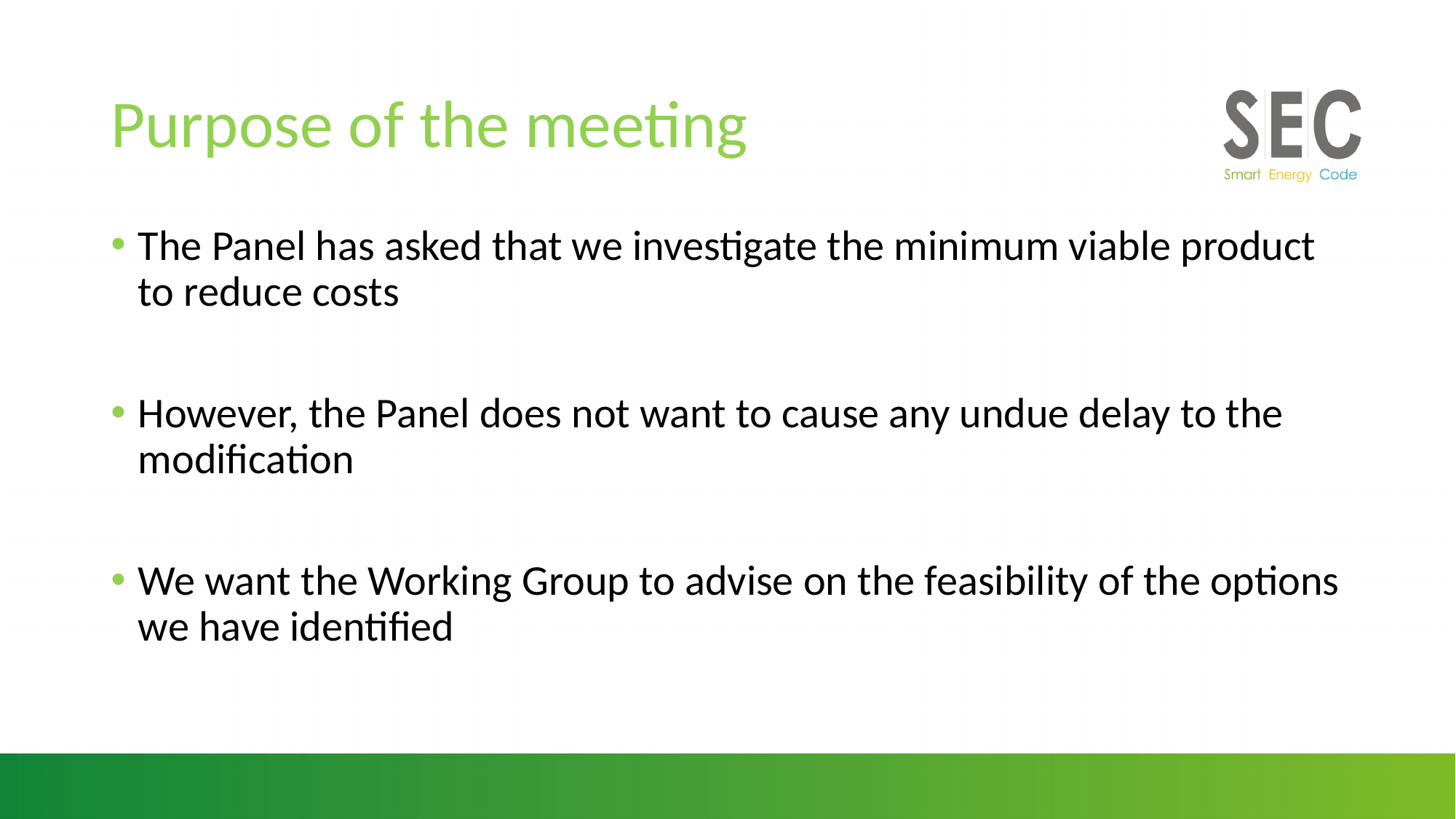

# Purpose of the meeting
The Panel has asked that we investigate the minimum viable product to reduce costs

However, the Panel does not want to cause any undue delay to the modification

We want the Working Group to advise on the feasibility of the options we have identified